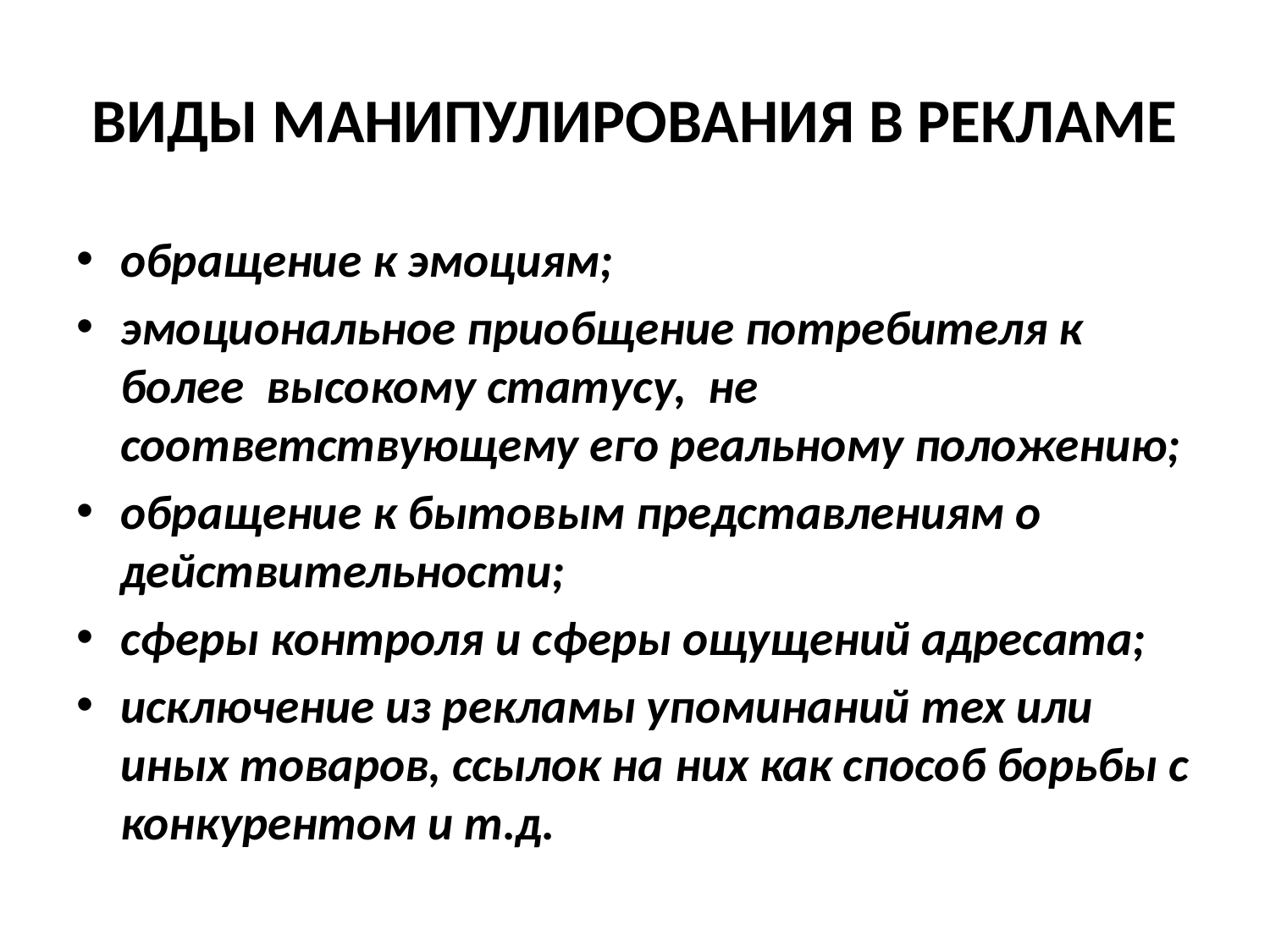

# ВИДЫ МАНИПУЛИРОВАНИЯ В РЕКЛАМЕ
обращение к эмоциям;
эмоциональное приобщение потребителя к более  высокому статусу,  не соответствующему его реальному положению;
обращение к бытовым представлениям о действительности;
сферы контроля и сферы ощущений адресата;
исключение из рекламы упоминаний тех или иных товаров, ссылок на них как способ борьбы с конкурентом и т.д.